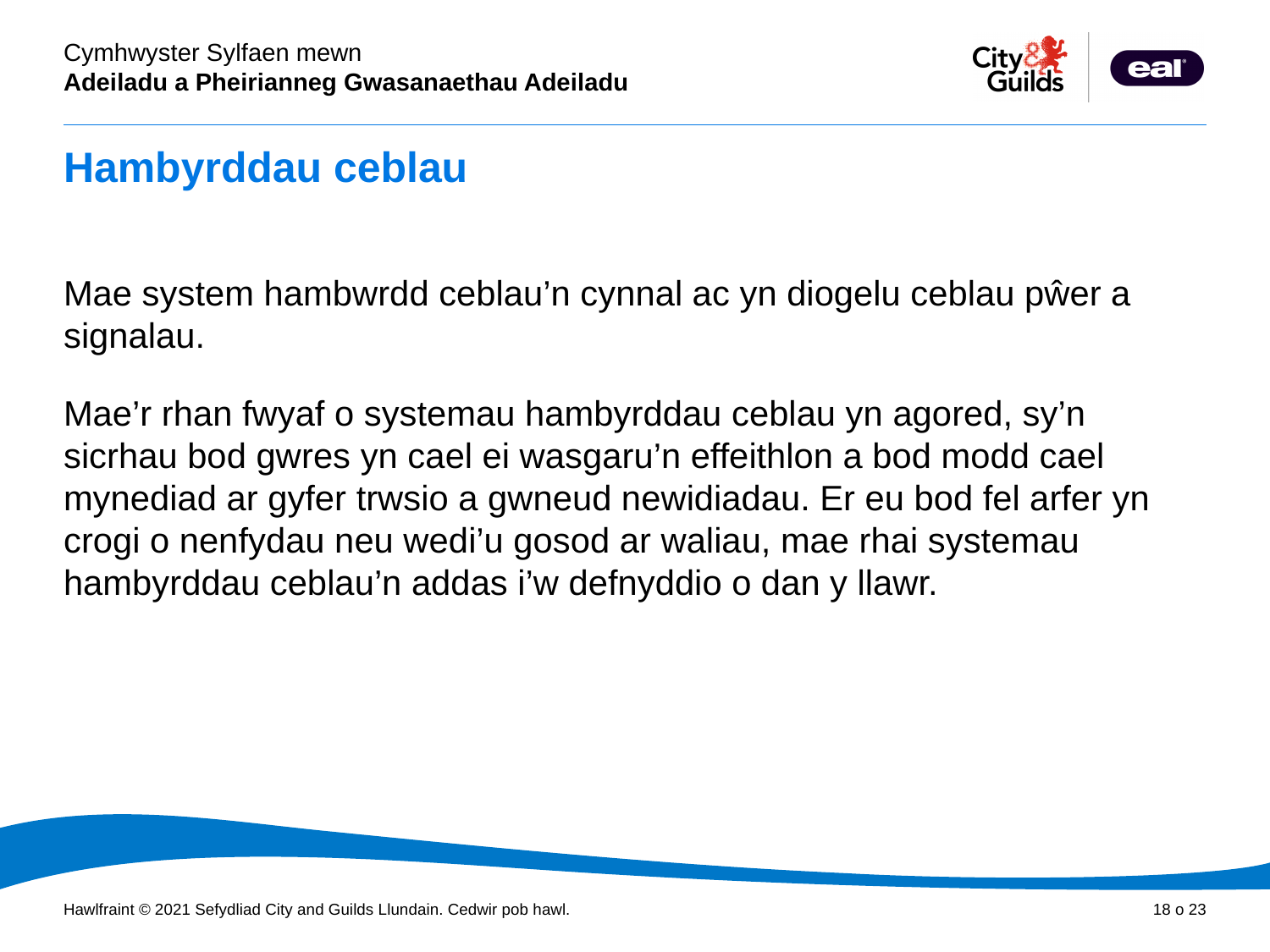

# Hambyrddau ceblau

Mae system hambwrdd ceblau’n cynnal ac yn diogelu ceblau pŵer a signalau.
Mae’r rhan fwyaf o systemau hambyrddau ceblau yn agored, sy’n sicrhau bod gwres yn cael ei wasgaru’n effeithlon a bod modd cael mynediad ar gyfer trwsio a gwneud newidiadau. Er eu bod fel arfer yn crogi o nenfydau neu wedi’u gosod ar waliau, mae rhai systemau hambyrddau ceblau’n addas i’w defnyddio o dan y llawr.